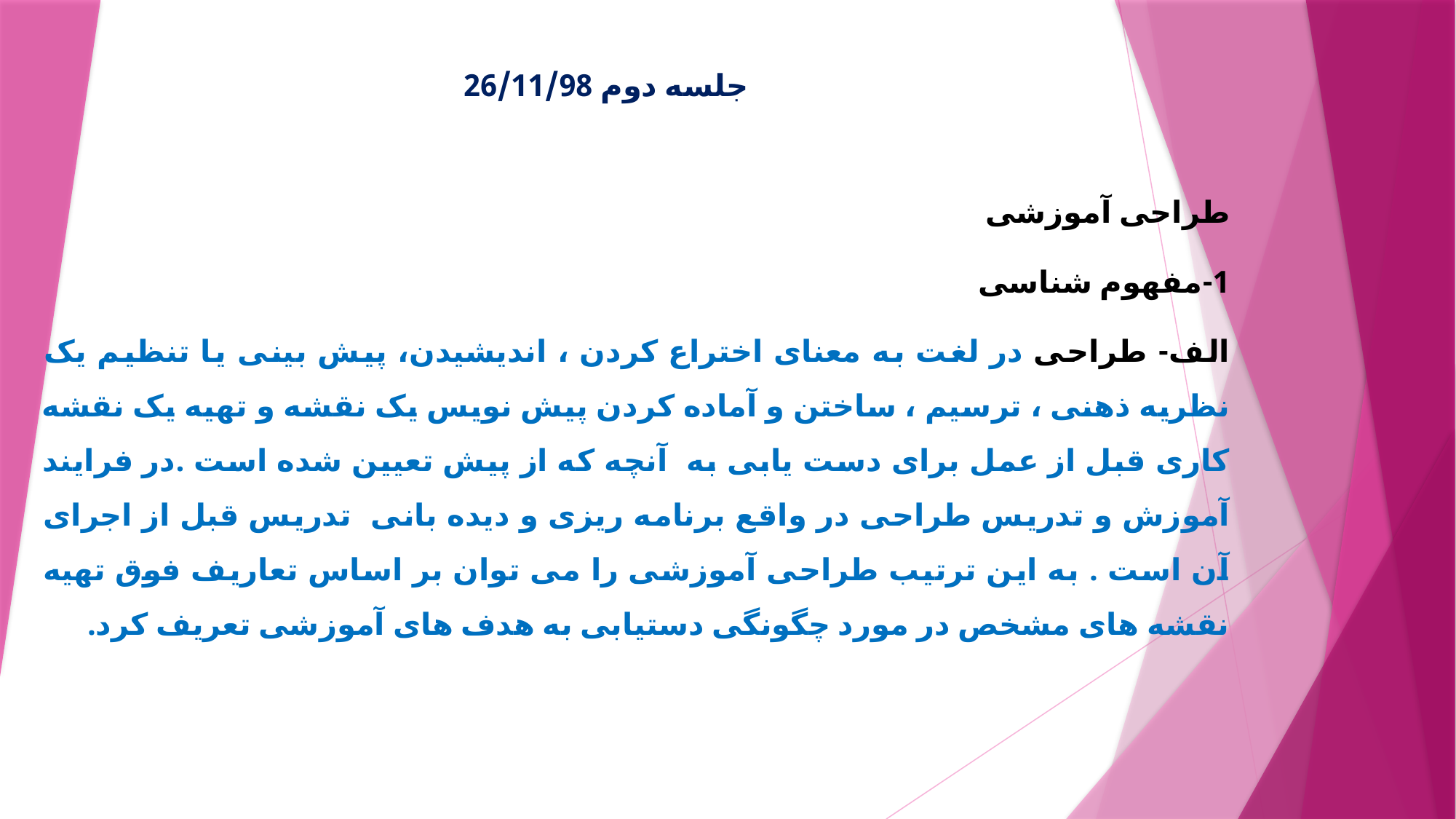

# جلسه دوم 26/11/98
طراحی آموزشی
1-مفهوم شناسی
الف- طراحی در لغت به معنای اختراع کردن ، اندیشیدن، پیش بینی یا تنظیم یک نظریه ذهنی ، ترسیم ، ساختن و آماده کردن پیش نویس یک نقشه و تهیه یک نقشه کاری قبل از عمل برای دست یابی به  آنچه که از پیش تعیین شده است .در فرایند آموزش و تدریس طراحی در واقع برنامه ریزی و دیده بانی  تدریس قبل از اجرای آن است . به این ترتیب طراحی آموزشی را می توان بر اساس تعاریف فوق تهیه نقشه های مشخص در مورد چگونگی دستیابی به هدف های آموزشی تعریف کرد.